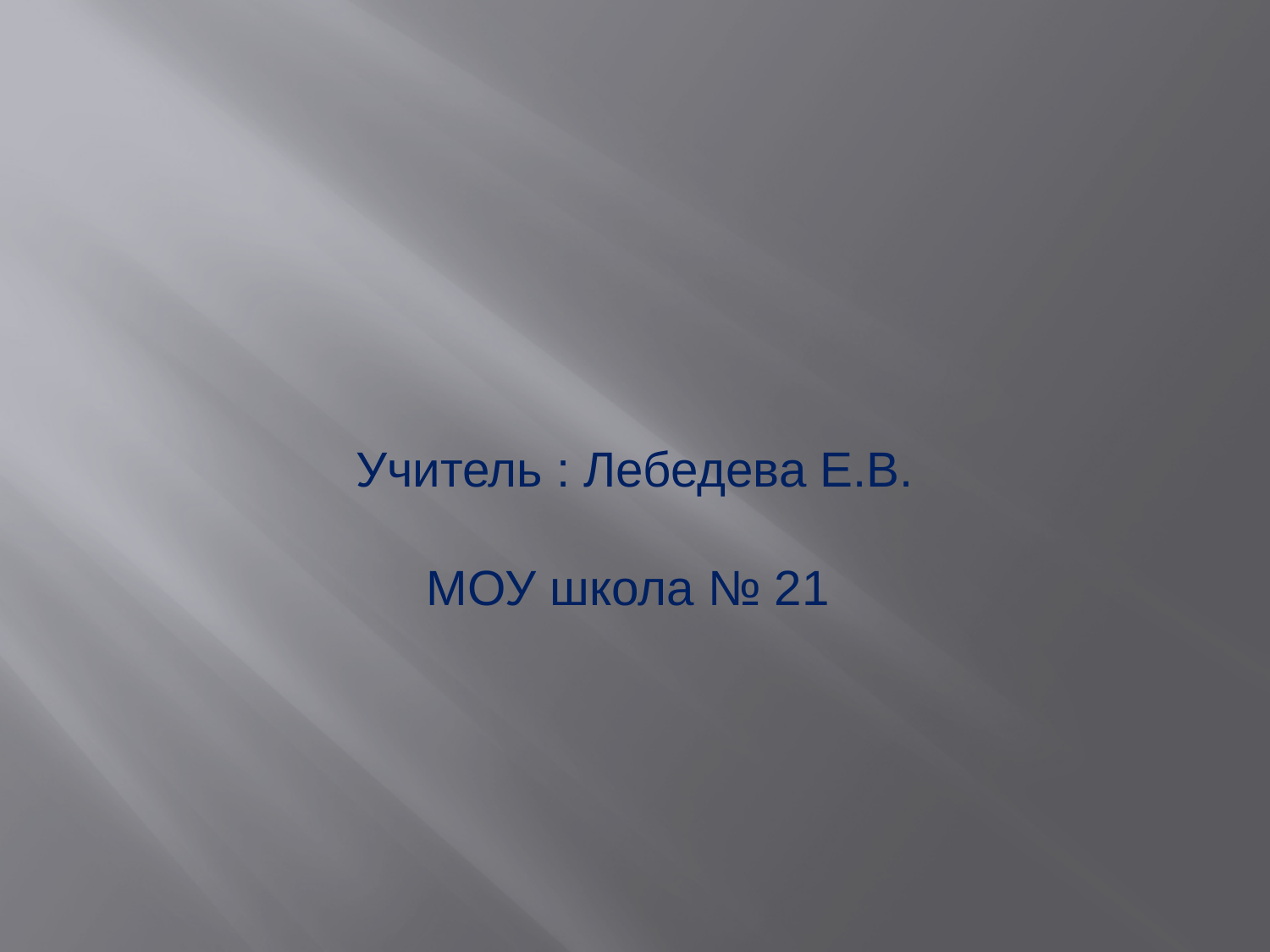

Учитель : Лебедева Е.В.

МОУ школа № 21